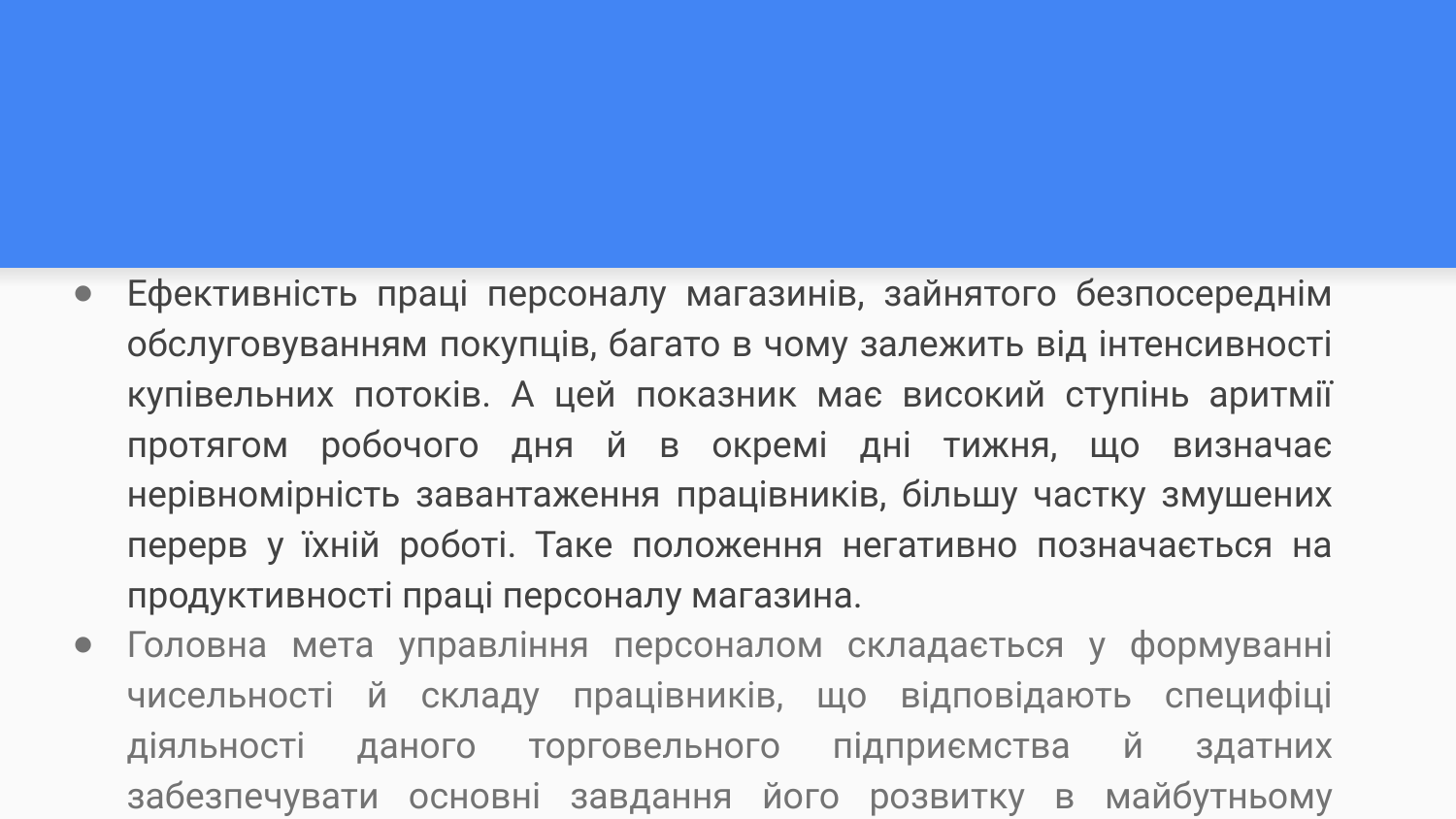

Ефективність праці персоналу магазинів, зайнятого безпосереднім обслуговуванням покупців, багато в чому залежить від інтенсивності купівельних потоків. А цей показник має високий ступінь аритмії протягом робочого дня й в окремі дні тижня, що визначає нерівномірність завантаження працівників, більшу частку змушених перерв у їхній роботі. Таке положення негативно позначається на продуктивності праці персоналу магазина.
#
Ефективність праці персоналу магазинів, зайнятого безпосереднім обслуговуванням покупців, багато в чому залежить від інтенсивності купівельних потоків. А цей показник має високий ступінь аритмії протягом робочого дня й в окремі дні тижня, що визначає нерівномірність завантаження працівників, більшу частку змушених перерв у їхній роботі. Таке положення негативно позначається на продуктивності праці персоналу магазина.
Головна мета управління персоналом складається у формуванні чисельності й складу працівників, що відповідають специфіці діяльності даного торговельного підприємства й здатних забезпечувати основні завдання його розвитку в майбутньому періоді.